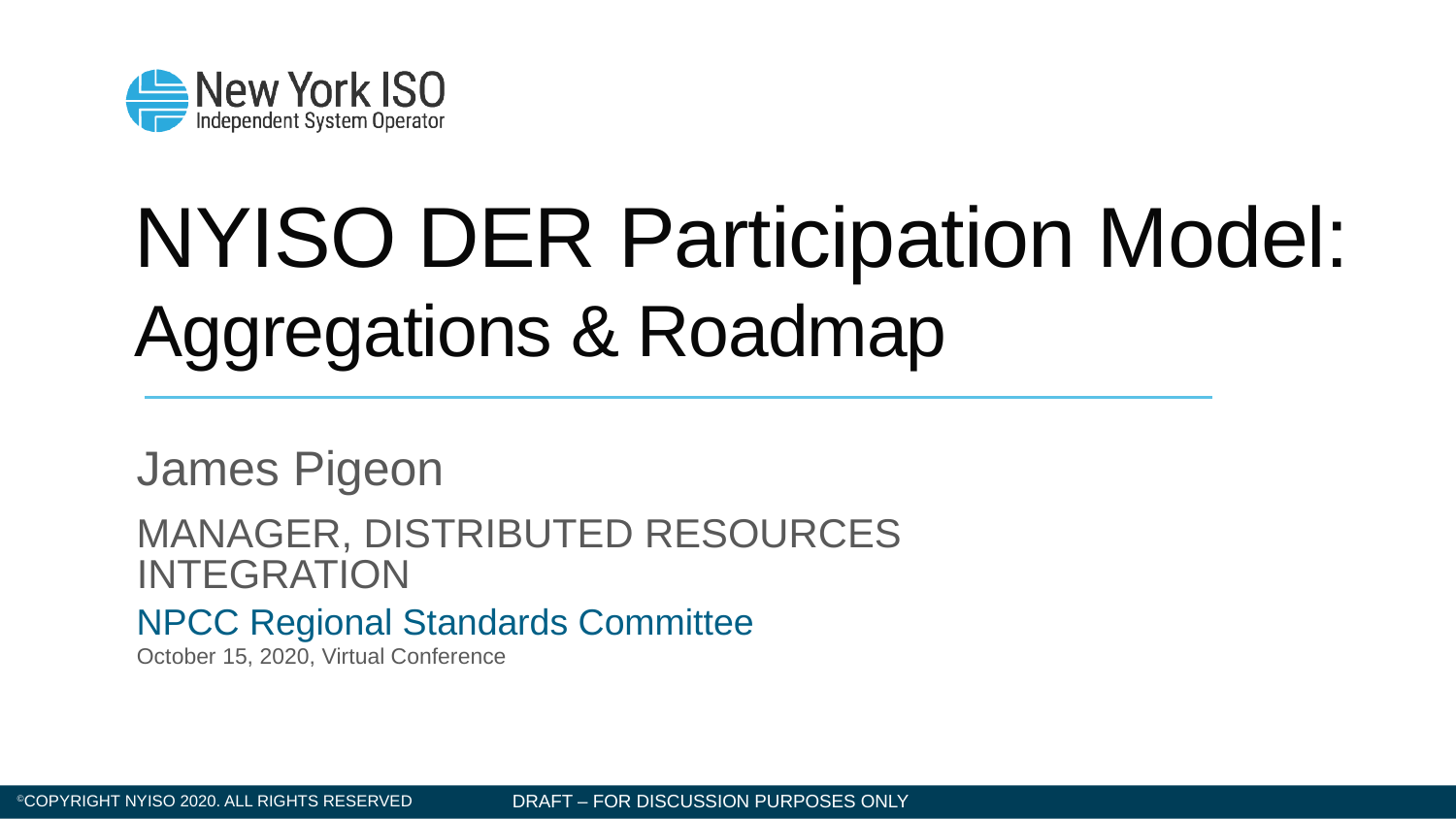

NYISO DER Participation Model:
Aggregations & Roadmap
James Pigeon
MANAGER, DISTRIBUTED RESOURCES INTEGRATION
NPCC Regional Standards Committee
October 15, 2020, Virtual Conference